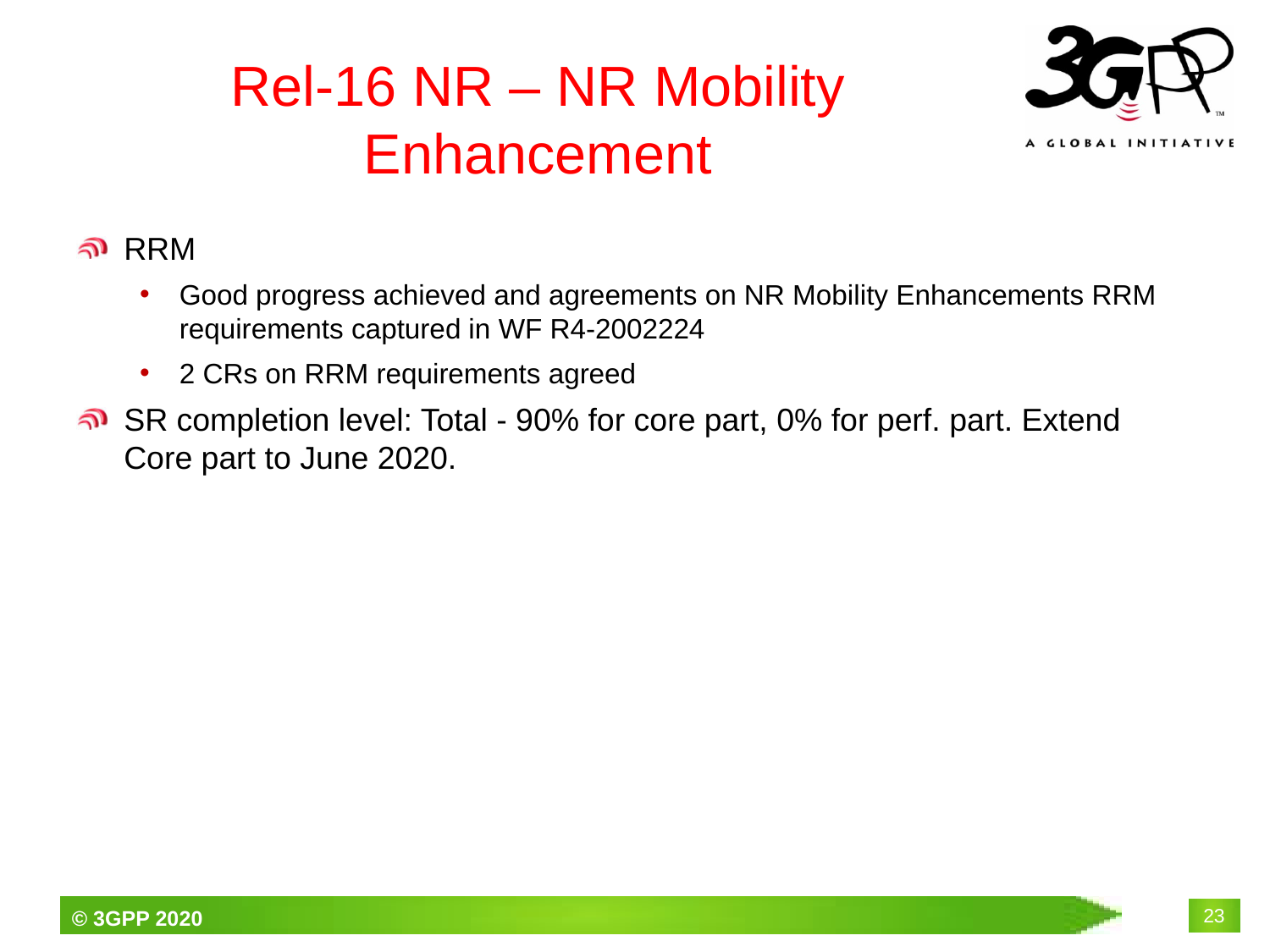

# Rel-16 NR – NR Mobility Enhancement
RRM
Good progress achieved and agreements on NR Mobility Enhancements RRM requirements captured in WF R4-2002224
2 CRs on RRM requirements agreed
SR completion level: Total - 90% for core part, 0% for perf. part. Extend Core part to June 2020.